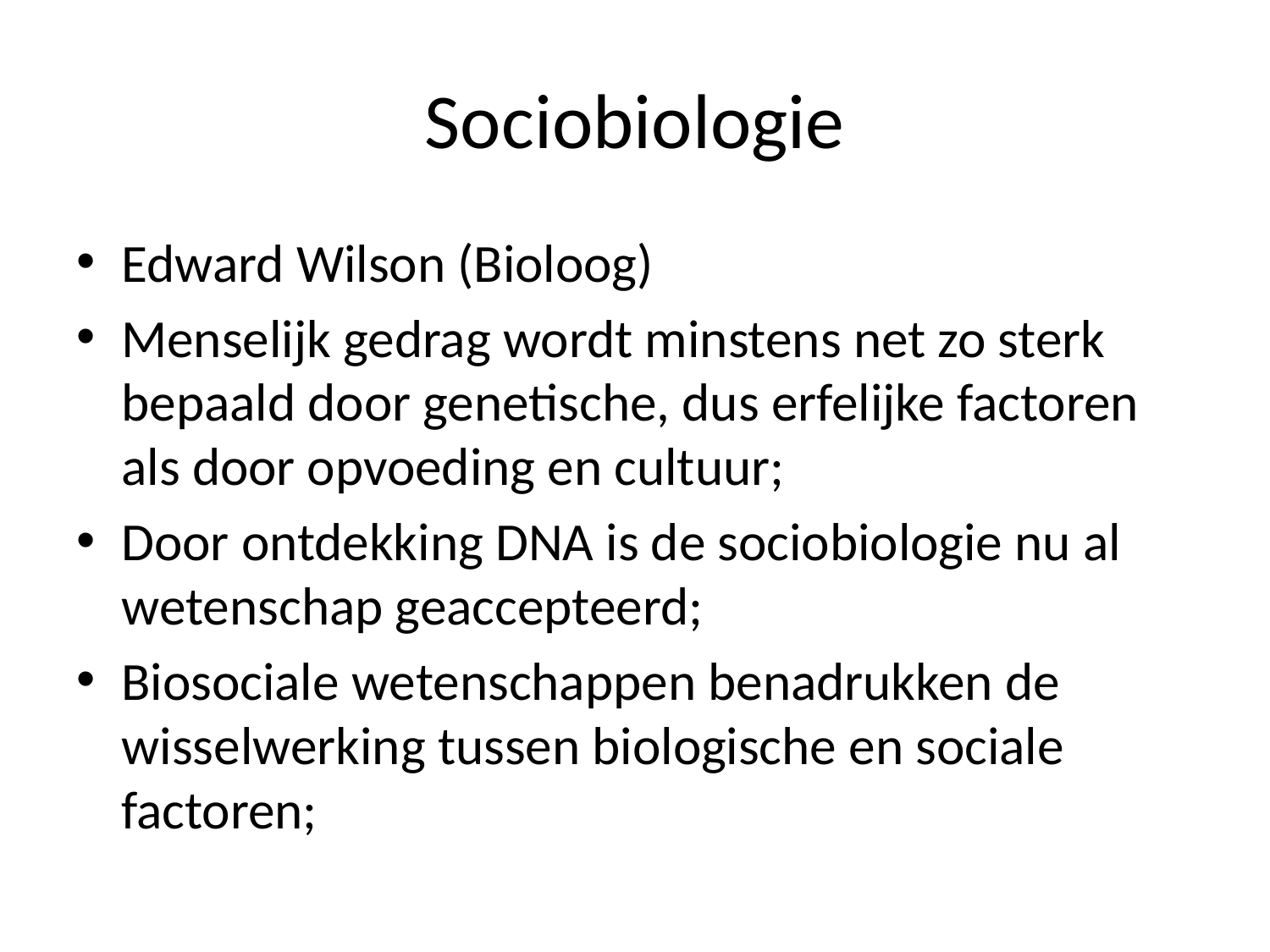

# Sociobiologie
Edward Wilson (Bioloog)
Menselijk gedrag wordt minstens net zo sterk bepaald door genetische, dus erfelijke factoren als door opvoeding en cultuur;
Door ontdekking DNA is de sociobiologie nu al wetenschap geaccepteerd;
Biosociale wetenschappen benadrukken de wisselwerking tussen biologische en sociale factoren;